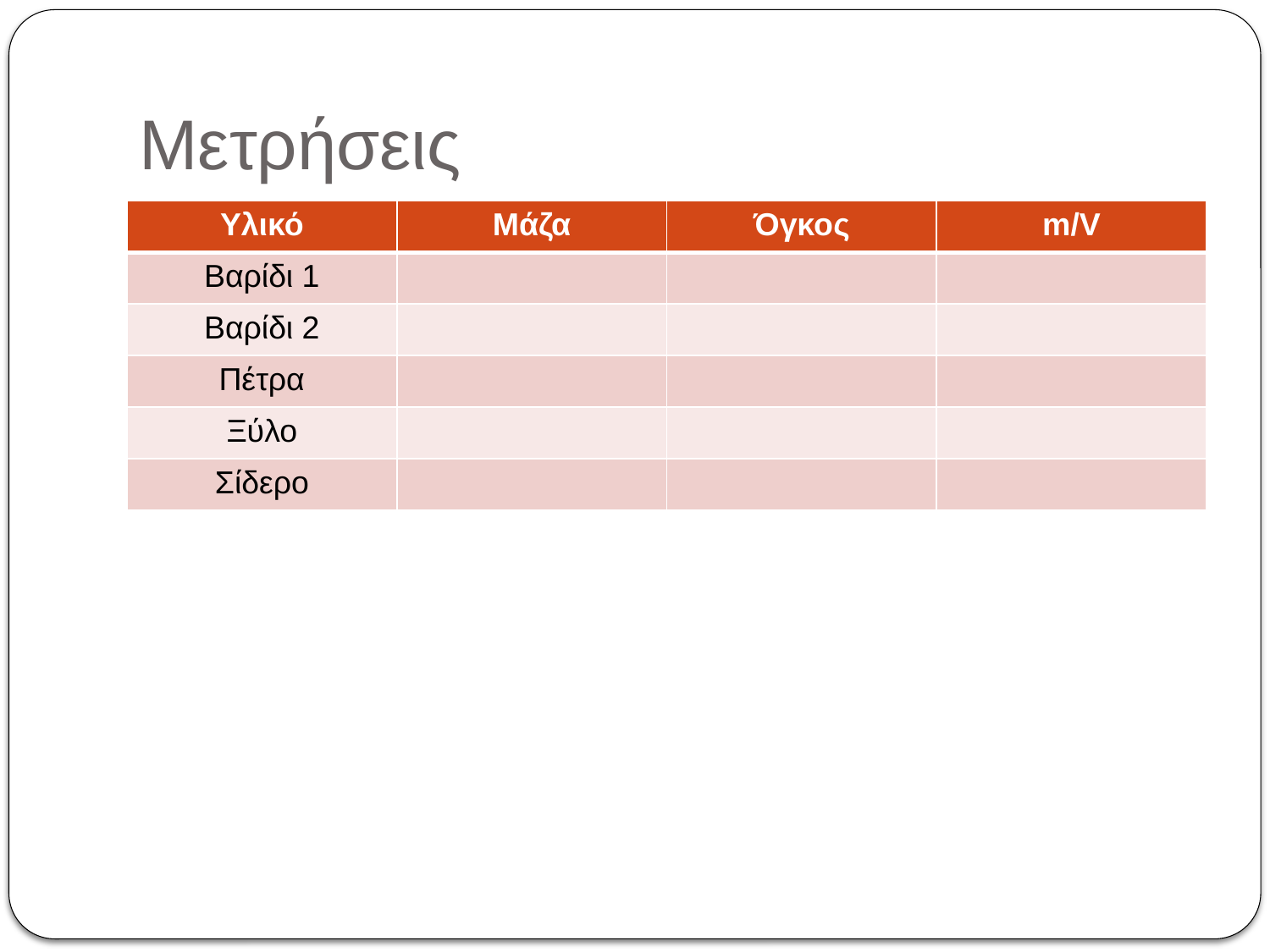

# Μετρήσεις
| Υλικό | Μάζα | Όγκος | m/V |
| --- | --- | --- | --- |
| Βαρίδι 1 |  |  |  |
| Βαρίδι 2 |  |  |  |
| Πέτρα |  |  |  |
| Ξύλο |  |  |  |
| Σίδερο |  |  |  |